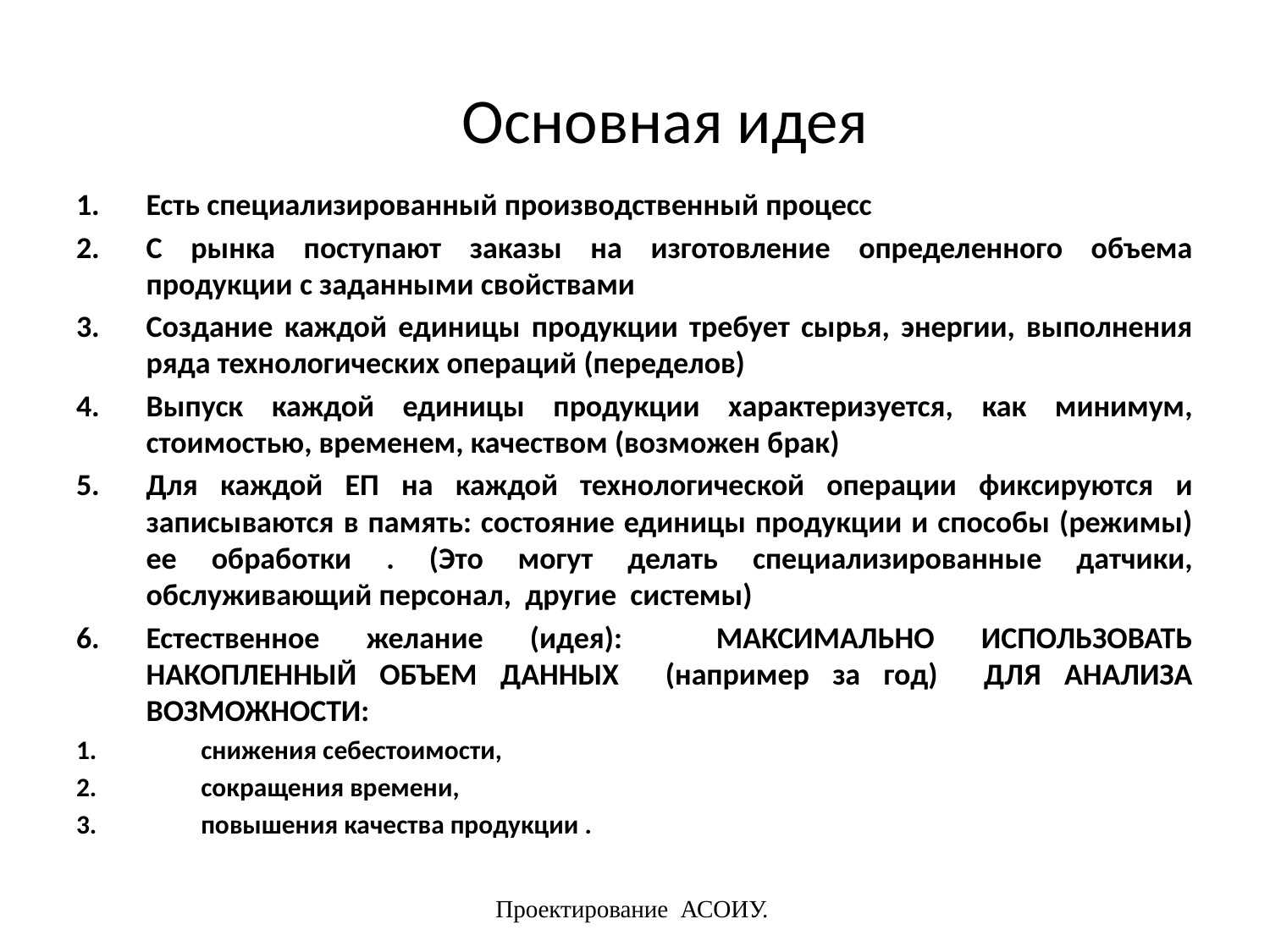

# Основная идея
Есть специализированный производственный процесс
С рынка поступают заказы на изготовление определенного объема продукции с заданными свойствами
Создание каждой единицы продукции требует сырья, энергии, выполнения ряда технологических операций (переделов)
Выпуск каждой единицы продукции характеризуется, как минимум, стоимостью, временем, качеством (возможен брак)
Для каждой ЕП на каждой технологической операции фиксируются и записываются в память: состояние единицы продукции и способы (режимы) ее обработки . (Это могут делать специализированные датчики, обслуживающий персонал,  другие  системы)
Естественное желание (идея):  МАКСИМАЛЬНО ИСПОЛЬЗОВАТЬ НАКОПЛЕННЫЙ ОБЪЕМ ДАННЫХ  (например за год)  ДЛЯ АНАЛИЗА ВОЗМОЖНОСТИ:
снижения себестоимости,
сокращения времени,
повышения качества продукции .
Проектирование  АСОИУ.